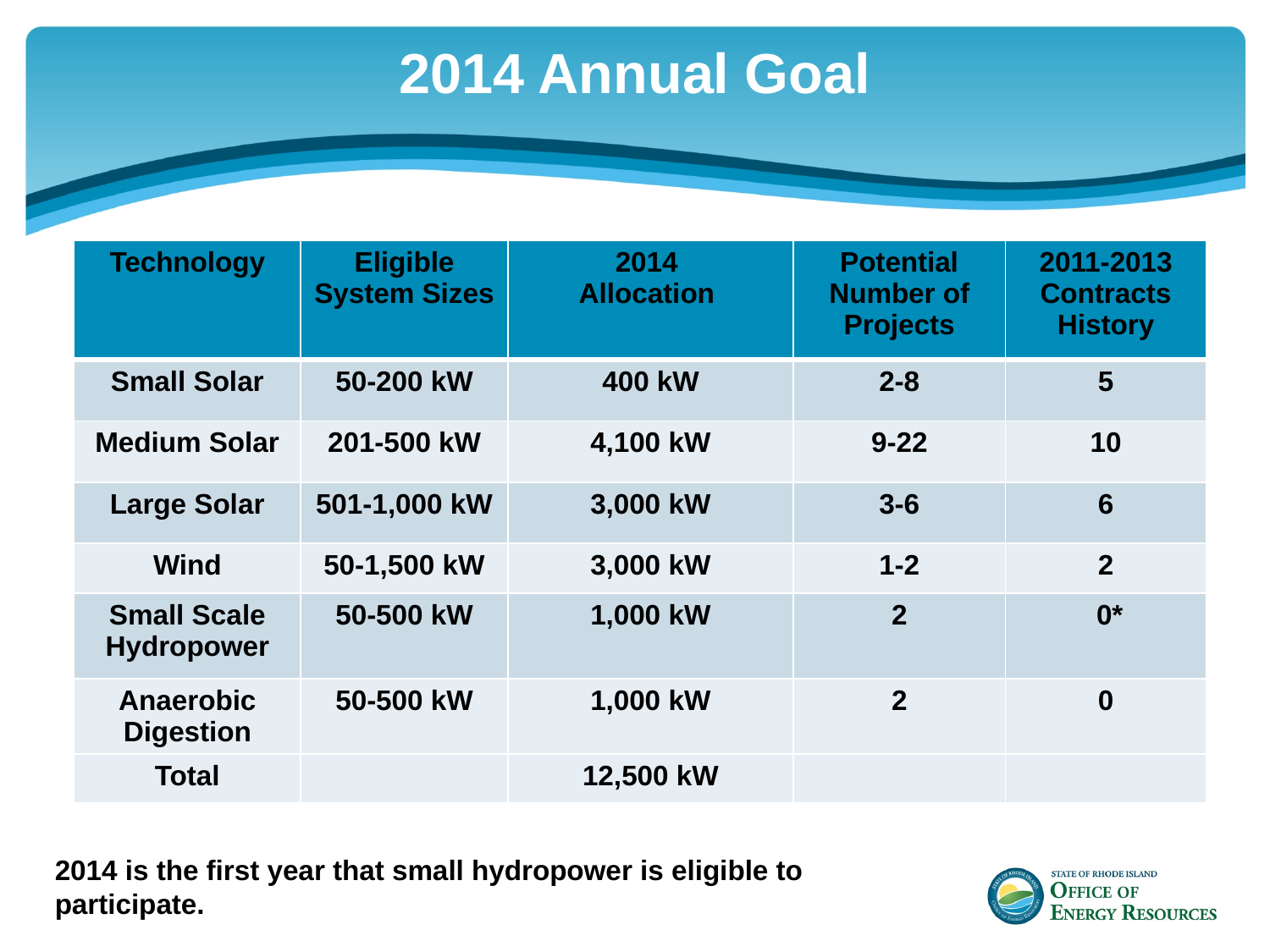

# 2014 Annual Goal
| Technology | Eligible System Sizes | 2014 Allocation | Potential Number of Projects | 2011-2013 Contracts History |
| --- | --- | --- | --- | --- |
| Small Solar | 50-200 kW | 400 kW | 2-8 | 5 |
| Medium Solar | 201-500 kW | 4,100 kW | 9-22 | 10 |
| Large Solar | 501-1,000 kW | 3,000 kW | 3-6 | 6 |
| Wind | 50-1,500 kW | 3,000 kW | 1-2 | 2 |
| Small Scale Hydropower | 50-500 kW | 1,000 kW | 2 | 0\* |
| Anaerobic Digestion | 50-500 kW | 1,000 kW | 2 | 0 |
| Total |  | 12,500 kW |  |  |
2014 is the first year that small hydropower is eligible to participate.